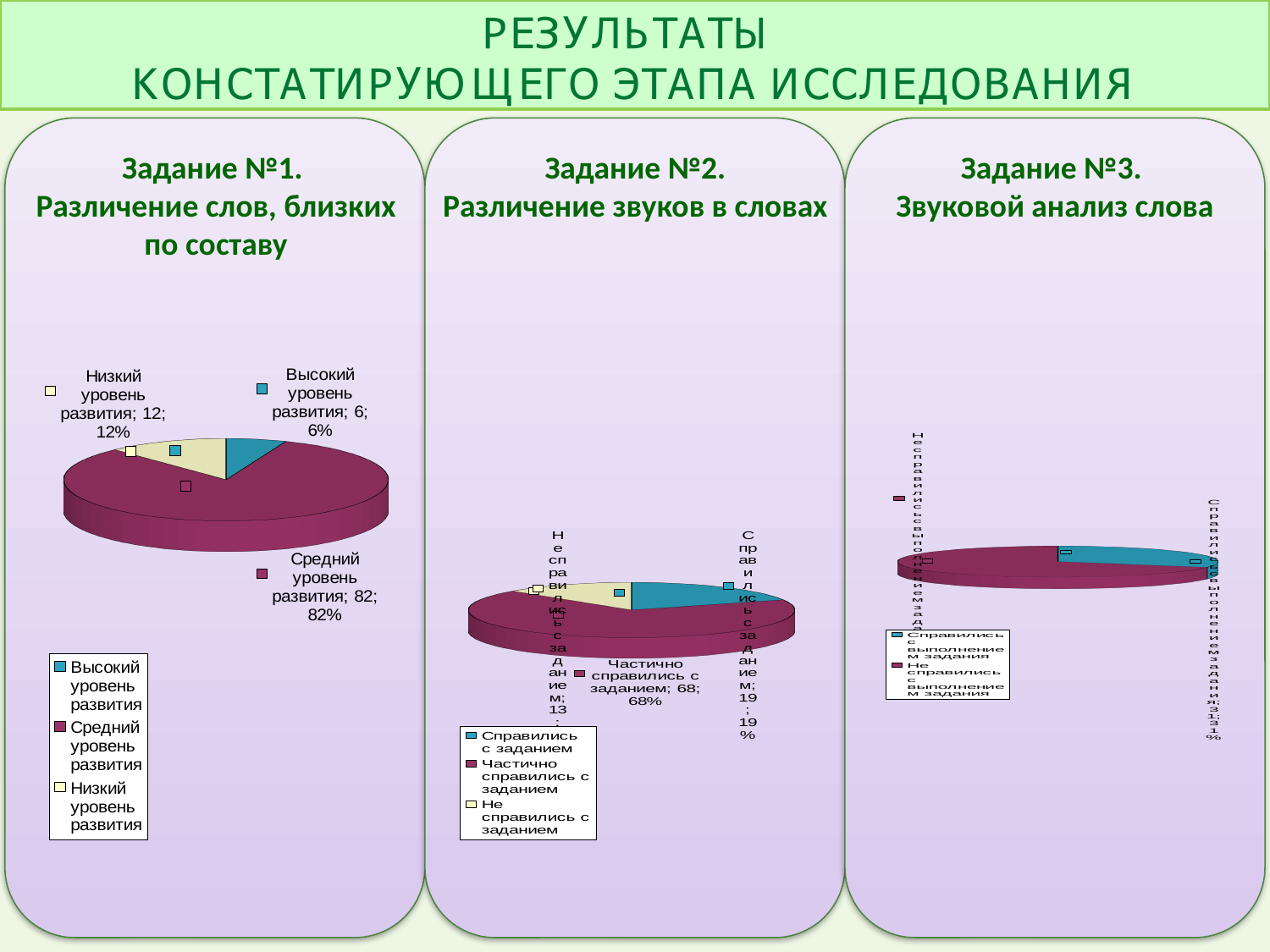

РЕЗУЛЬТАТЫ
КОНСТАТИРУЮЩЕГО ЭТАПА ИССЛЕДОВАНИЯ

Задание №1.
Различение слов, близких по составу
Задание №2.
Различение звуков в словах
Задание №3.
Звуковой анализ слова

[unsupported chart]

[unsupported chart]

[unsupported chart]